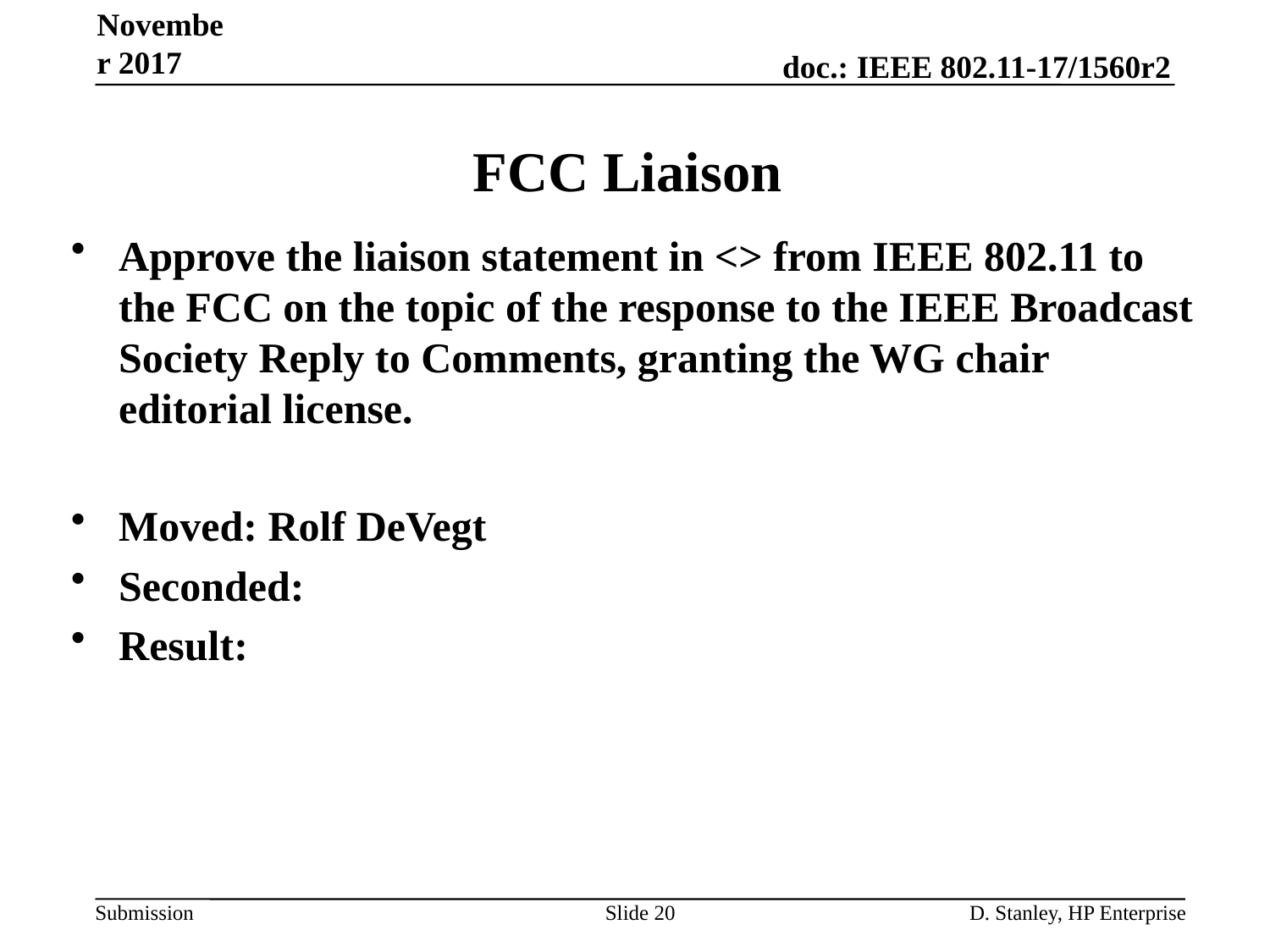

November 2017
# FCC Liaison
Approve the liaison statement in <> from IEEE 802.11 to the FCC on the topic of the response to the IEEE Broadcast Society Reply to Comments, granting the WG chair editorial license.

Moved: Rolf DeVegt
Seconded:
Result:

Slide 20
D. Stanley, HP Enterprise